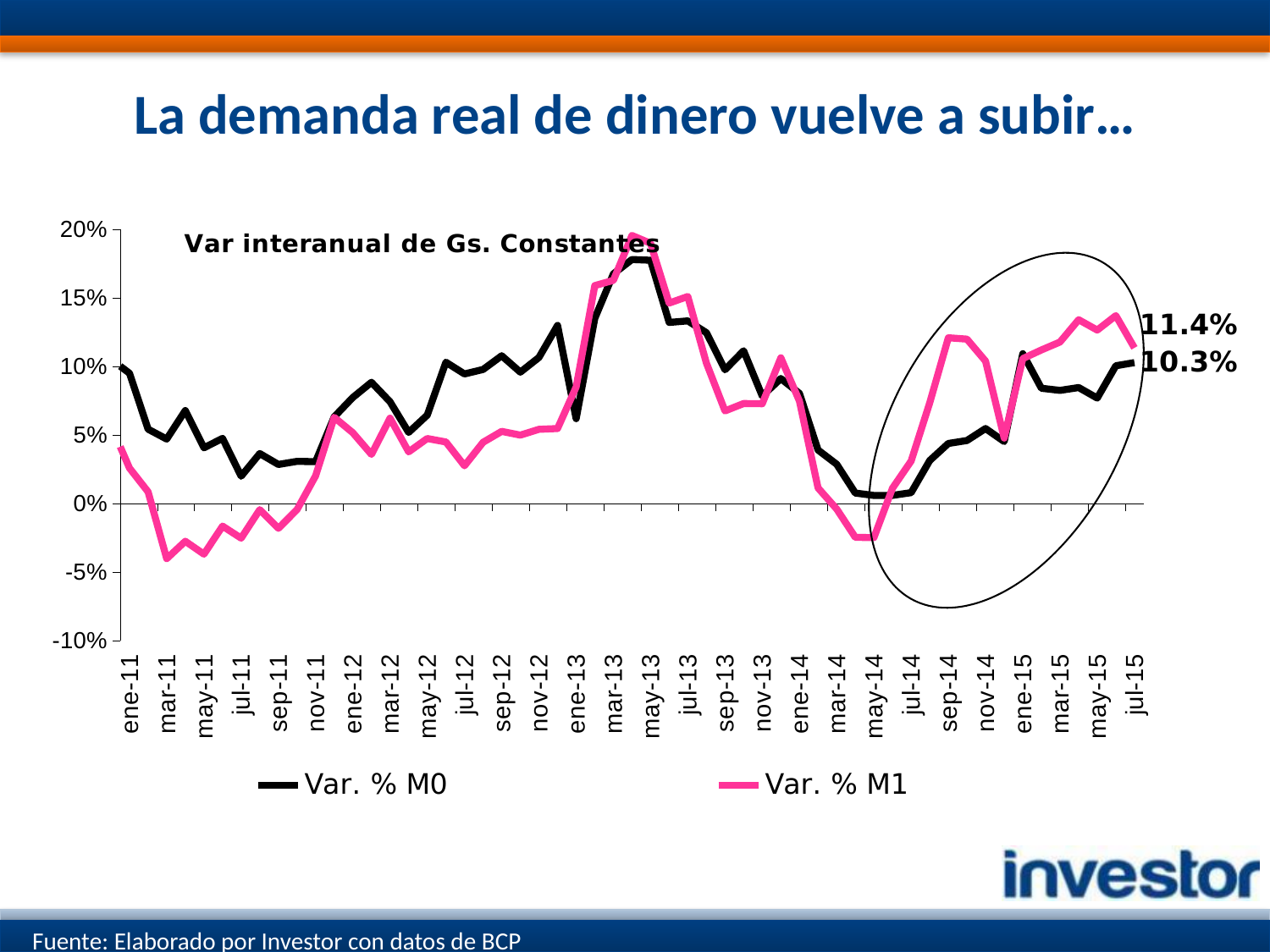

# La demanda real de dinero vuelve a subir…

### Chart: Var interanual de Gs. Constantes

| Category | Var. % M0 | Var. % M1 |
|---|---|---|
| 37622 | -0.06978017876176856 | -0.08430506620881018 |
| 37653 | -0.023855225287515824 | -0.044564336410950145 |
| 37681 | -0.021311798888563604 | -0.02849761647049076 |
| 37712 | 0.07442642323336135 | 0.041151642941601896 |
| 37742 | 0.09144606924931953 | 0.046219277874619547 |
| 37773 | 0.0925005271285777 | 0.08998610932383544 |
| 37803 | 0.14750660660045356 | 0.17764817213376283 |
| 37834 | 0.27490348929591946 | 0.2782467020256263 |
| 37865 | 0.25789743221523964 | 0.2835795924724147 |
| 37895 | 0.23305426058094136 | 0.23940499674476512 |
| 37926 | 0.16697872331485963 | 0.21903422175626153 |
| 37956 | 0.18835989837691258 | 0.27012554310416403 |
| 37987 | 0.2509771384150472 | 0.31319347250644425 |
| 38018 | 0.3250828175491123 | 0.3801549956645598 |
| 38047 | 0.32929570605692216 | 0.33514008775959425 |
| 38078 | 0.2500037921828737 | 0.29409800299552136 |
| 38108 | 0.13454896638634684 | 0.2287108880952402 |
| 38139 | 0.07277427148580795 | 0.18748969882950361 |
| 38169 | 0.06121480304032101 | 0.18364863020018962 |
| 38200 | -0.006420426338916152 | 0.11324463224597658 |
| 38231 | 0.01644612561127312 | 0.17577580039571394 |
| 38261 | 0.05070711448884868 | 0.20994966164230422 |
| 38292 | 0.0833207656168986 | 0.2658220453002502 |
| 38322 | 0.09637269215041955 | 0.20800817900088808 |
| 38353 | 0.04608183135484234 | 0.22683280493620694 |
| 38384 | 0.03750781077923526 | 0.19720572554508764 |
| 38412 | 0.005160707609414228 | 0.19036860864695493 |
| 38443 | -0.027203805507507228 | 0.12301073348007163 |
| 38473 | 0.013853695447204162 | 0.14725979315493043 |
| 38504 | 0.06608830019917034 | 0.1706768644086265 |
| 38534 | 0.07775291525864159 | 0.15574078190187457 |
| 38565 | 0.10961505805891947 | 0.17172771703873657 |
| 38596 | 0.09956951652696389 | 0.12834887646538196 |
| 38626 | 0.054143570201808267 | 0.06881325501443136 |
| 38657 | 0.053424167122640975 | 0.07609024585555169 |
| 38687 | 0.07030093326016096 | 0.09769692606258085 |
| 38718 | 0.07190274657328866 | 0.08399311672365761 |
| 38749 | 0.08184061233481876 | 0.06459151493346971 |
| 38777 | 0.03188051174441675 | 0.03413374930472224 |
| 38808 | 0.03182094222479881 | 0.039648708258570586 |
| 38838 | 0.046195693033293184 | 0.041996440499680876 |
| 38869 | 0.06329643464833246 | 0.05742044124317203 |
| 38899 | 0.08476268439436163 | 0.06736362291490883 |
| 38930 | 0.08801316354727562 | 0.07422034022011381 |
| 38961 | 0.08708165071562401 | 0.06630135206781063 |
| 38991 | 0.08607401241511181 | 0.10351426586865808 |
| 39022 | 0.11222797924185057 | 0.083903153067038 |
| 39052 | 0.024732991084883027 | 0.038471572360559314 |
| 39083 | 0.07403350093070982 | 0.07187228548366487 |
| 39114 | 0.07281556770787989 | 0.0922143218251521 |
| 39142 | 0.15329418687613416 | 0.2056051416400695 |
| 39173 | 0.1750272394072483 | 0.23248695223820648 |
| 39203 | 0.14898921730074322 | 0.2648657877139686 |
| 39234 | 0.18087417926554794 | 0.3107829452513666 |
| 39264 | 0.187678953163251 | 0.28928683137161704 |
| 39295 | 0.1324511076743482 | 0.27517503783773467 |
| 39326 | 0.15431792528665866 | 0.28475398997927126 |
| 39356 | 0.13576291819194175 | 0.24048482348865852 |
| 39387 | 0.17121550504762562 | 0.3259863884810852 |
| 39417 | 0.21095730517995714 | 0.30692311689155405 |
| 39448 | 0.23924425964284923 | 0.30494686726541786 |
| 39479 | 0.18265343909848486 | 0.28303892567009625 |
| 39508 | 0.1918714431475479 | 0.2332134244819959 |
| 39539 | 0.20562482185627284 | 0.2786547293541546 |
| 39569 | 0.2471517459515713 | 0.2813057724901873 |
| 39600 | 0.20136109992769824 | 0.19849898679447664 |
| 39630 | 0.153310002775094 | 0.22670477041728865 |
| 39661 | 0.1882365548469025 | 0.2136310892222686 |
| 39692 | 0.1618616948141478 | 0.1547987685681631 |
| 39722 | 0.1981235493183433 | 0.12172809131734086 |
| 39753 | 0.1150488041108555 | 0.029403865922314143 |
| 39783 | 0.06953362021533249 | 0.00015526466799142824 |
| 39814 | 0.06083702589693729 | 0.0056712818351265515 |
| 39845 | 0.029628175507406374 | -0.005198002034904836 |
| 39873 | -0.019749944808235775 | -0.04375762106940462 |
| 39904 | -0.0272716376016221 | -0.05787471622980134 |
| 39934 | -0.03199352246666398 | -0.03125462615778751 |
| 39965 | -0.03230094071240297 | -0.025488388618758906 |
| 39995 | -0.014133356345870207 | -0.026627188871242602 |
| 40026 | -0.01148968669744832 | -0.014395934417807732 |
| 40057 | 0.011261314162272162 | 0.051291929883532594 |
| 40087 | 0.012720783045657269 | 0.1500490386133022 |
| 40118 | 0.07042514409641076 | 0.21948999996932383 |
| 40148 | 0.09303099109121105 | 0.27195839463041604 |
| 40179 | 0.10288988836402635 | 0.2972313717782773 |
| 40210 | 0.14600835270307333 | 0.30326044629582327 |
| 40238 | 0.15909929486942342 | 0.3584709300911957 |
| 40269 | 0.12978542325032816 | 0.3154918436474172 |
| 40299 | 0.14147132076101165 | 0.2612095360971436 |
| 40330 | 0.12495048842631196 | 0.24175375686121336 |
| 40360 | 0.16571824211563335 | 0.24337263249264818 |
| 40391 | 0.1471044287665848 | 0.23395201738508375 |
| 40422 | 0.1549384832701839 | 0.22627625363195714 |
| 40452 | 0.15730800320914162 | 0.18718092278655507 |
| 40483 | 0.1407313475445584 | 0.11874104218265691 |
| 40513 | 0.1054690116765753 | 0.0572838921920249 |
| 40544 | 0.09519308577165608 | 0.025992784227343746 |
| 40575 | 0.05439740260062775 | 0.008678189257525615 |
| 40603 | 0.047174063606811645 | -0.040084973081397024 |
| 40634 | 0.06800454275227907 | -0.02740978751515566 |
| 40664 | 0.04080952515647662 | -0.03682655013720315 |
| 40695 | 0.04769904839210959 | -0.016364285199373496 |
| 40725 | 0.020089059362193185 | -0.025148308798043195 |
| 40756 | 0.03660066581120125 | -0.0043616187395756345 |
| 40787 | 0.02867229648458469 | -0.01797484363793267 |
| 40817 | 0.030900599811619633 | -0.00435899885034452 |
| 40848 | 0.030708501217297846 | 0.020341570132861975 |
| 40878 | 0.06336870987766385 | 0.06302593628933328 |
| 40909 | 0.07749244850320491 | 0.051807916192844417 |
| 40940 | 0.08857877689673455 | 0.03597062834338205 |
| 40969 | 0.07437064207454291 | 0.06241954056985799 |
| 41000 | 0.05201006312347123 | 0.03786070150472631 |
| 41030 | 0.06463693350370159 | 0.04757104385598754 |
| 41061 | 0.10324856037465979 | 0.04505245839558292 |
| 41091 | 0.0946654806242182 | 0.027713941211422455 |
| 41122 | 0.09795863884156475 | 0.04482806510115678 |
| 41153 | 0.10793972583349887 | 0.05278247792365165 |
| 41183 | 0.09599473877043518 | 0.05006631334196987 |
| 41214 | 0.10668798193703566 | 0.05428078199866637 |
| 41244 | 0.13007763716590337 | 0.0548717077854155 |
| 41275 | 0.06204023353196075 | 0.08515712332197367 |
| 41306 | 0.13522921546215994 | 0.159106687127752 |
| 41334 | 0.16768414633366602 | 0.16294124785498165 |
| 41365 | 0.17814363904389552 | 0.1956812223246267 |
| 41395 | 0.1776154862662016 | 0.18996782527524636 |
| 41426 | 0.13223949896360776 | 0.14636695540037103 |
| 41456 | 0.13339309802375832 | 0.15115670687409954 |
| 41487 | 0.12479199433706056 | 0.1026352199358962 |
| 41518 | 0.09774047192507718 | 0.0676796442235923 |
| 41548 | 0.11158974280237155 | 0.07309566290320424 |
| 41579 | 0.07858277268025571 | 0.07296044484106745 |
| 41609 | 0.09131032903434066 | 0.10645281000025508 |
| 41640 | 0.0804763925044496 | 0.07487837001415087 |
| 41671 | 0.039186428248809246 | 0.011521838107498183 |
| 41699 | 0.02881819081399839 | -0.003877395490692326 |
| 41730 | 0.007794959539974 | -0.024530837583795484 |
| 41760 | 0.0060674489298344625 | -0.02475847467888448 |
| 41791 | 0.006105243051757636 | 0.01133187154417059 |
| 41821 | 0.00809814822244248 | 0.0311617696078883 |
| 41852 | 0.0315437753359713 | 0.07365836466703768 |
| 41883 | 0.04397015647753988 | 0.12107570066129392 |
| 41913 | 0.04612448243920708 | 0.12008882424262368 |
| 41944 | 0.05486479289850599 | 0.10402390946845252 |
| 41974 | 0.0453639608233809 | 0.04790365443403366 |
| 42005 | 0.10944710136810243 | 0.10587390169497235 |
| 42036 | 0.0842285202965769 | 0.11215436720596217 |
| 42064 | 0.08266917130493945 | 0.11797442997928909 |
| 42095 | 0.0847658764288719 | 0.1342083496312274 |
| 42125 | 0.07708313295666125 | 0.1266675693718453 |
| 42156 | 0.1006380851451043 | 0.13720036898875532 |
| 42186 | 0.10292895725437345 | 0.11370041920039364 |
Fuente: Elaborado por Investor con datos de BCP